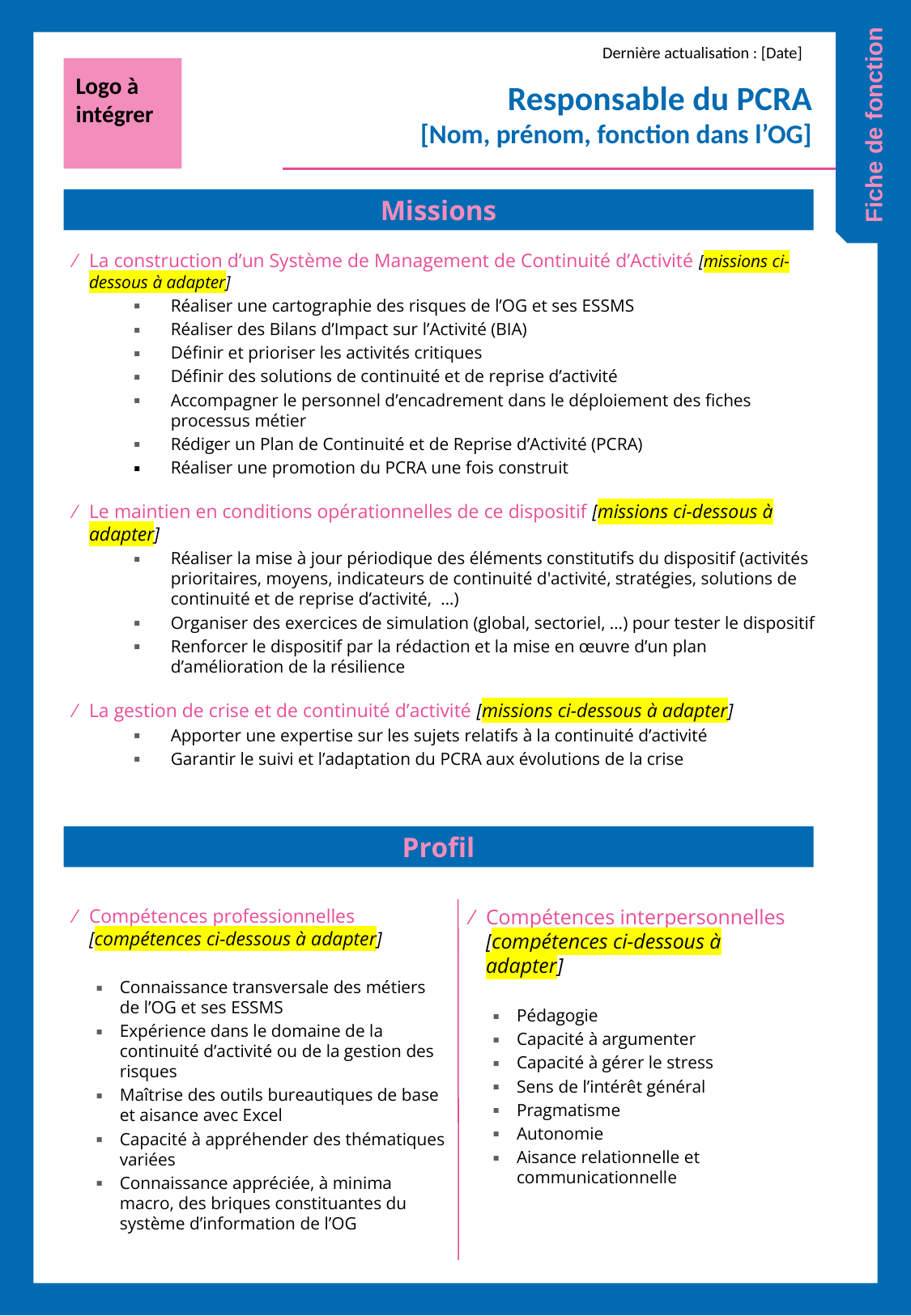

Dernière actualisation : [Date]
Responsable du PCRA
[Nom, prénom, fonction dans l’OG]
Logo à intégrer
Fiche de fonction
Missions

La construction d’un Système de Management de Continuité d’Activité [missions ci-dessous à adapter]
Réaliser une cartographie des risques de l’OG et ses ESSMS
Réaliser des Bilans d’Impact sur l’Activité (BIA)
Définir et prioriser les activités critiques
Définir des solutions de continuité et de reprise d’activité
Accompagner le personnel d’encadrement dans le déploiement des fiches processus métier
Rédiger un Plan de Continuité et de Reprise d’Activité (PCRA)
Réaliser une promotion du PCRA une fois construit

Le maintien en conditions opérationnelles de ce dispositif [missions ci-dessous à adapter]
Réaliser la mise à jour périodique des éléments constitutifs du dispositif (activités prioritaires, moyens, indicateurs de continuité d'activité, stratégies, solutions de continuité et de reprise d’activité,  …)
Organiser des exercices de simulation (global, sectoriel, …) pour tester le dispositif
Renforcer le dispositif par la rédaction et la mise en œuvre d’un plan d’amélioration de la résilience

La gestion de crise et de continuité d’activité [missions ci-dessous à adapter]
Apporter une expertise sur les sujets relatifs à la continuité d’activité
Garantir le suivi et l’adaptation du PCRA aux évolutions de la crise

Profil
Compétences professionnelles [compétences ci-dessous à adapter]

Connaissance transversale des métiers de l’OG et ses ESSMS
Expérience dans le domaine de la continuité d’activité ou de la gestion des risques
Maîtrise des outils bureautiques de base et aisance avec Excel
Capacité à appréhender des thématiques variées
Connaissance appréciée, à minima macro, des briques constituantes du système d’information de l’OG
Compétences interpersonnelles [compétences ci-dessous à adapter]

Pédagogie
Capacité à argumenter
Capacité à gérer le stress
Sens de l’intérêt général
Pragmatisme
Autonomie
Aisance relationnelle et communicationnelle